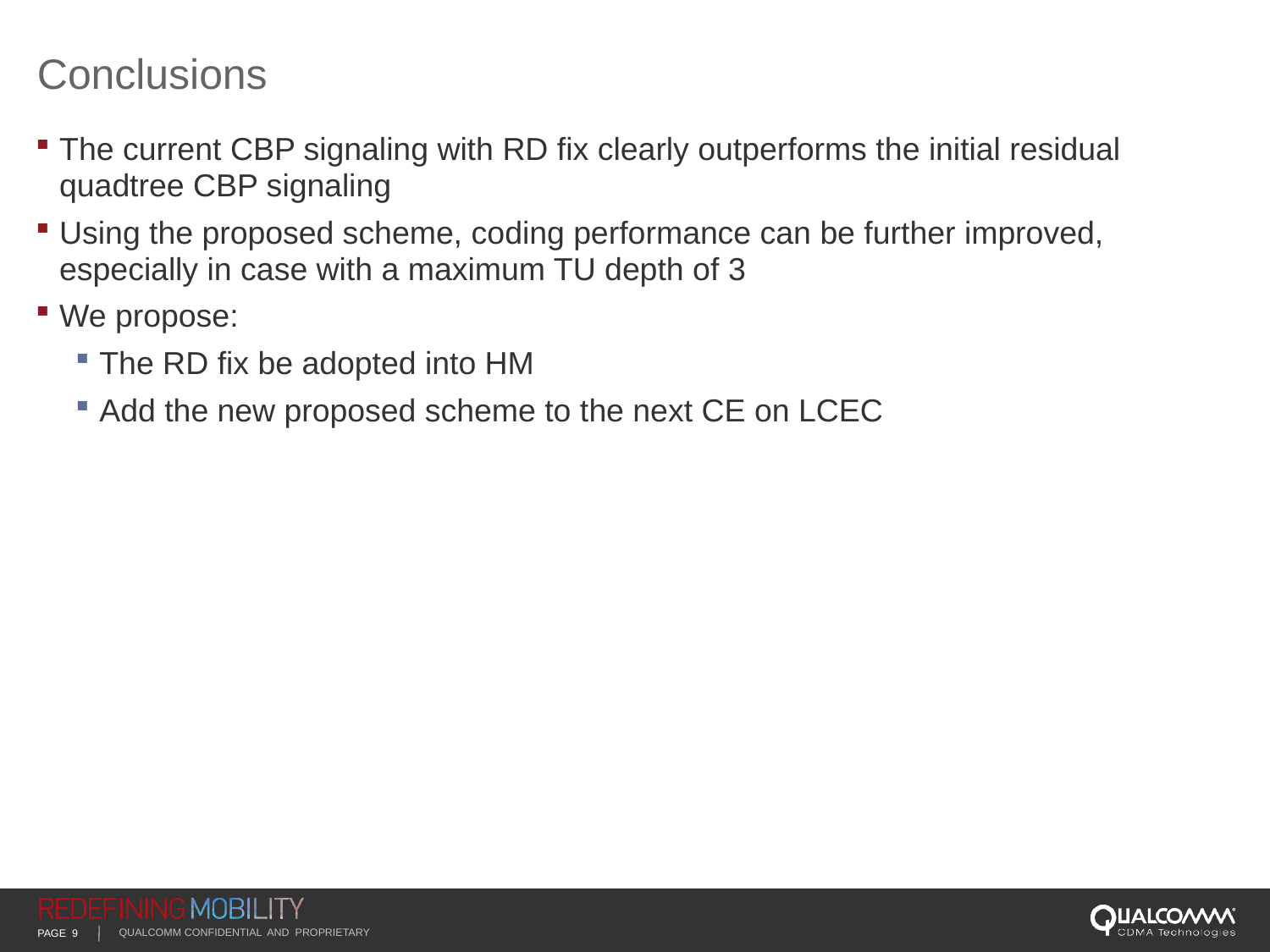

# Conclusions
The current CBP signaling with RD fix clearly outperforms the initial residual quadtree CBP signaling
Using the proposed scheme, coding performance can be further improved, especially in case with a maximum TU depth of 3
We propose:
The RD fix be adopted into HM
Add the new proposed scheme to the next CE on LCEC